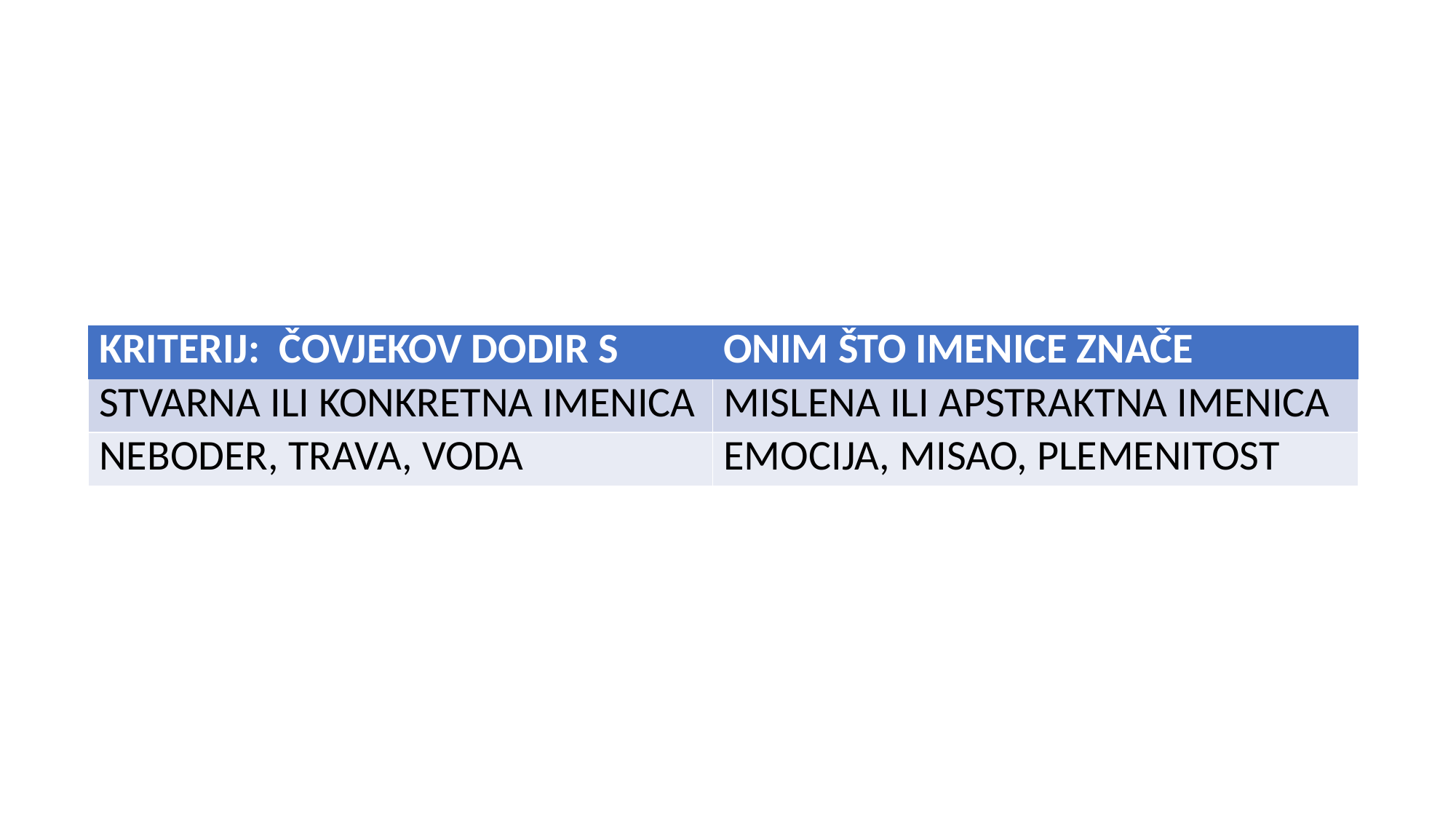

#

| KRITERIJ:  ČOVJEKOV DODIR S | ONIM ŠTO IMENICE ZNAČE |
| --- | --- |
| STVARNA ILI KONKRETNA IMENICA | MISLENA ILI APSTRAKTNA IMENICA |
| NEBODER, TRAVA, VODA | EMOCIJA, MISAO, PLEMENITOST |